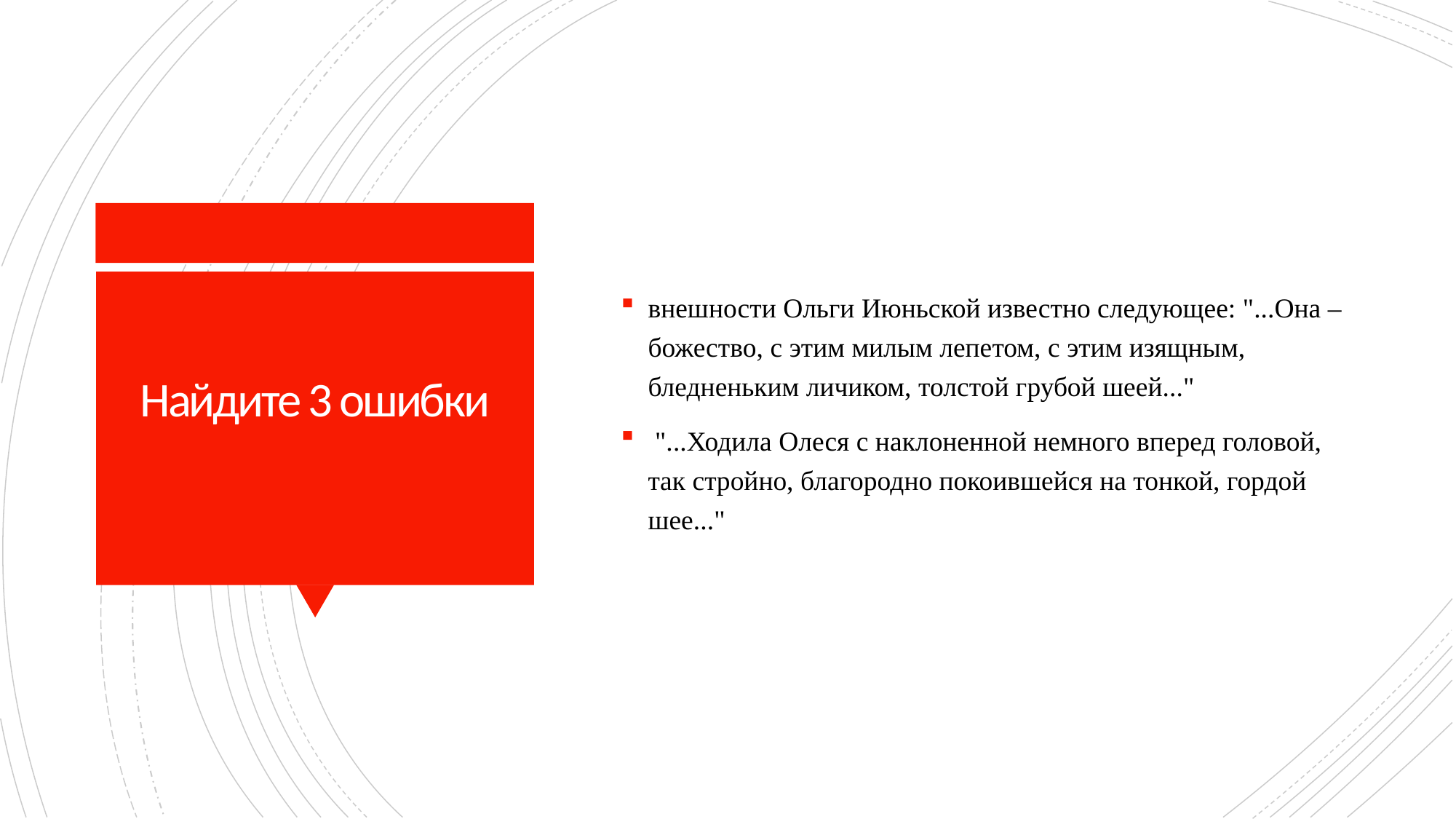

внешности Ольги Июньской известно следующее: "...Она – божество, с этим милым лепетом, с этим изящным, бледненьким личиком, толстой грубой шеей..."
 "...Ходила Олеся с наклоненной немного вперед головой, так стройно, благородно покоившейся на тонкой, гордой шее..."
# Найдите 3 ошибки